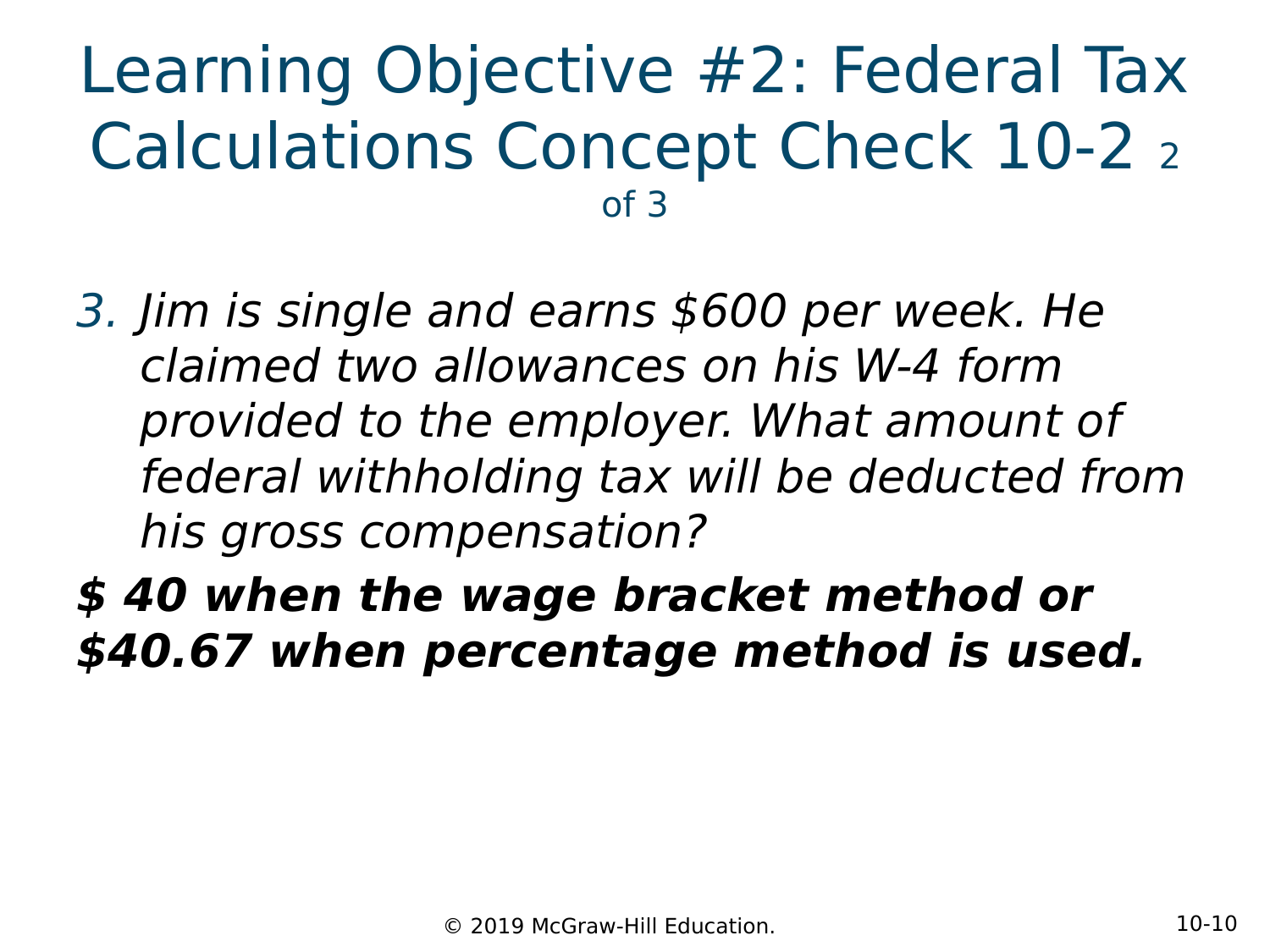

# Learning Objective #2: Federal Tax Calculations Concept Check 10-2 2 of 3
Jim is single and earns $600 per week. He claimed two allowances on his W-4 form provided to the employer. What amount of federal withholding tax will be deducted from his gross compensation?
$ 40 when the wage bracket method or $40.67 when percentage method is used.